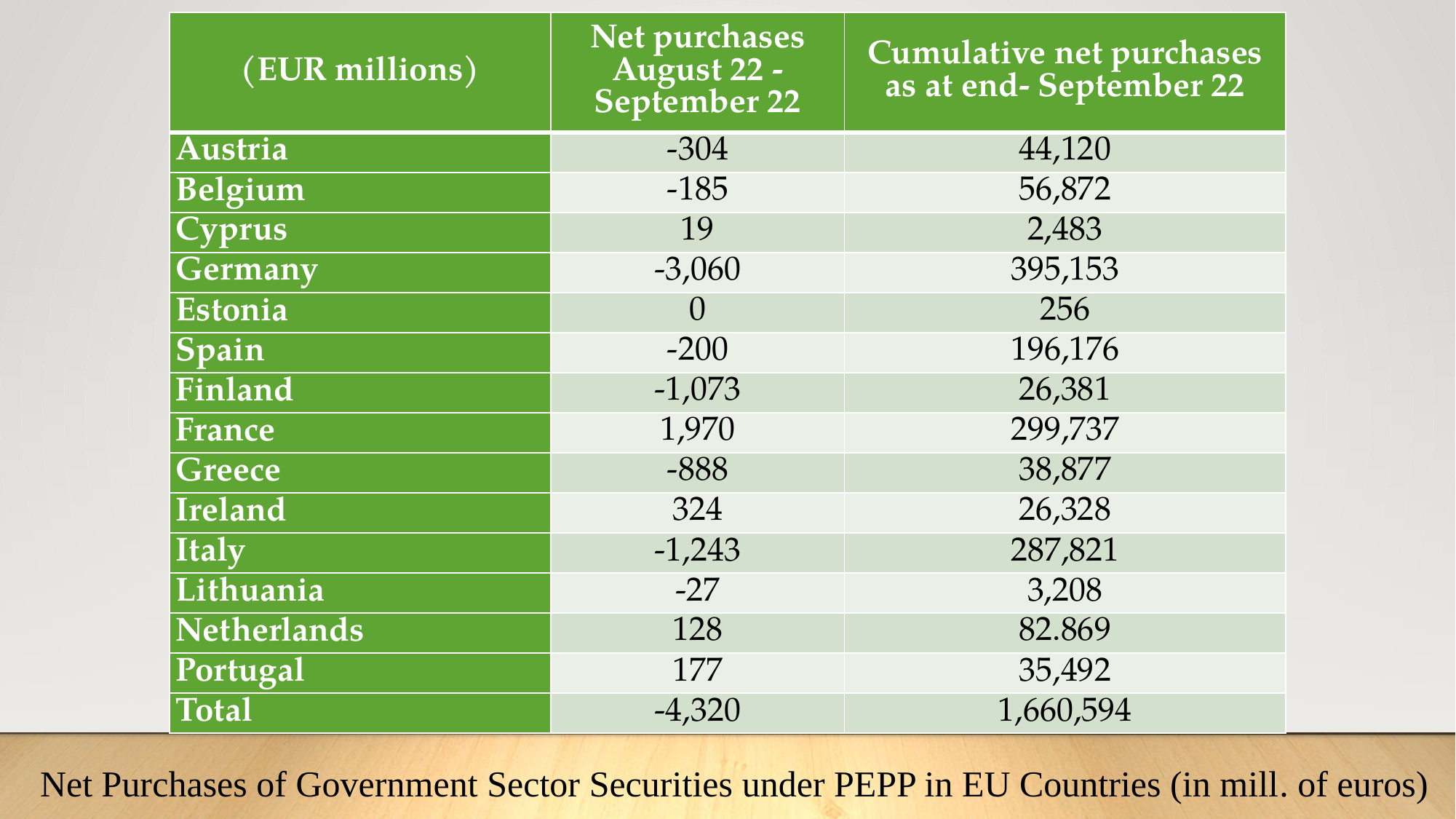

| (EUR millions) | Net purchases August 22 - September 22 | Cumulative net purchases as at end- September 22 |
| --- | --- | --- |
| Austria | -304 | 44,120 |
| Belgium | -185 | 56,872 |
| Cyprus | 19 | 2,483 |
| Germany | -3,060 | 395,153 |
| Estonia | 0 | 256 |
| Spain | -200 | 196,176 |
| Finland | -1,073 | 26,381 |
| France | 1,970 | 299,737 |
| Greece | -888 | 38,877 |
| Ireland | 324 | 26,328 |
| Italy | -1,243 | 287,821 |
| Lithuania | -27 | 3,208 |
| Netherlands | 128 | 82.869 |
| Portugal | 177 | 35,492 |
| Total | -4,320 | 1,660,594 |
Net Purchases of Government Sector Securities under PEPP in EU Countries (in mill. of euros)